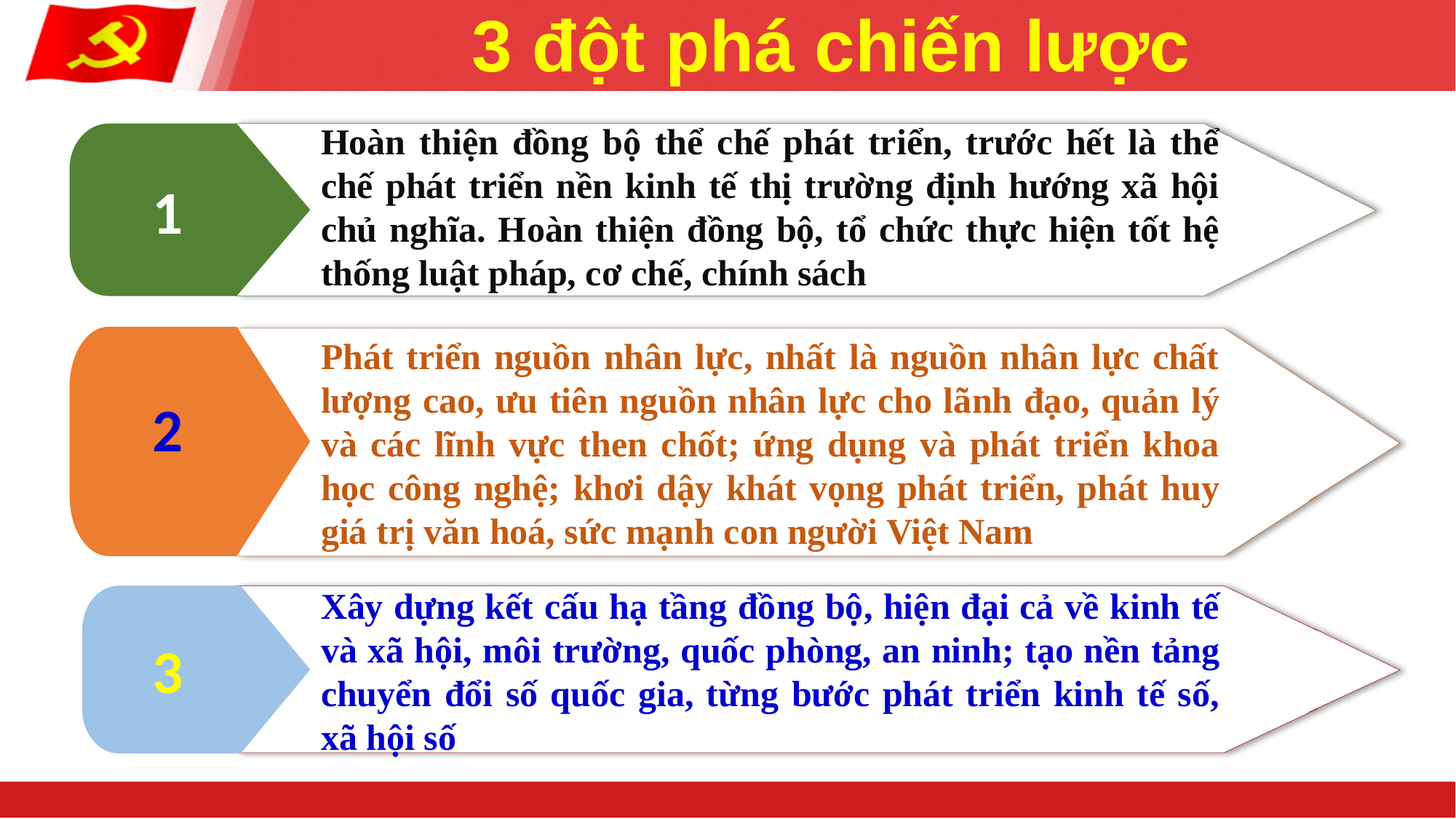

# 3 đột phá chiến lược
Hoàn thiện đồng bộ thể chế phát triển, trước hết là thể chế phát triển nền kinh tế thị trường định hướng xã hội chủ nghĩa. Hoàn thiện đồng bộ, tổ chức thực hiện tốt hệ thống luật pháp, cơ chế, chính sách

1

Phát triển nguồn nhân lực, nhất là nguồn nhân lực chất lượng cao, ưu tiên nguồn nhân lực cho lãnh đạo, quản lý và các lĩnh vực then chốt; ứng dụng và phát triển khoa học công nghệ; khơi dậy khát vọng phát triển, phát huy giá trị văn hoá, sức mạnh con người Việt Nam

2

Xây dựng kết cấu hạ tầng đồng bộ, hiện đại cả về kinh tế và xã hội, môi trường, quốc phòng, an ninh; tạo nền tảng chuyển đổi số quốc gia, từng bước phát triển kinh tế số, xã hội số

3